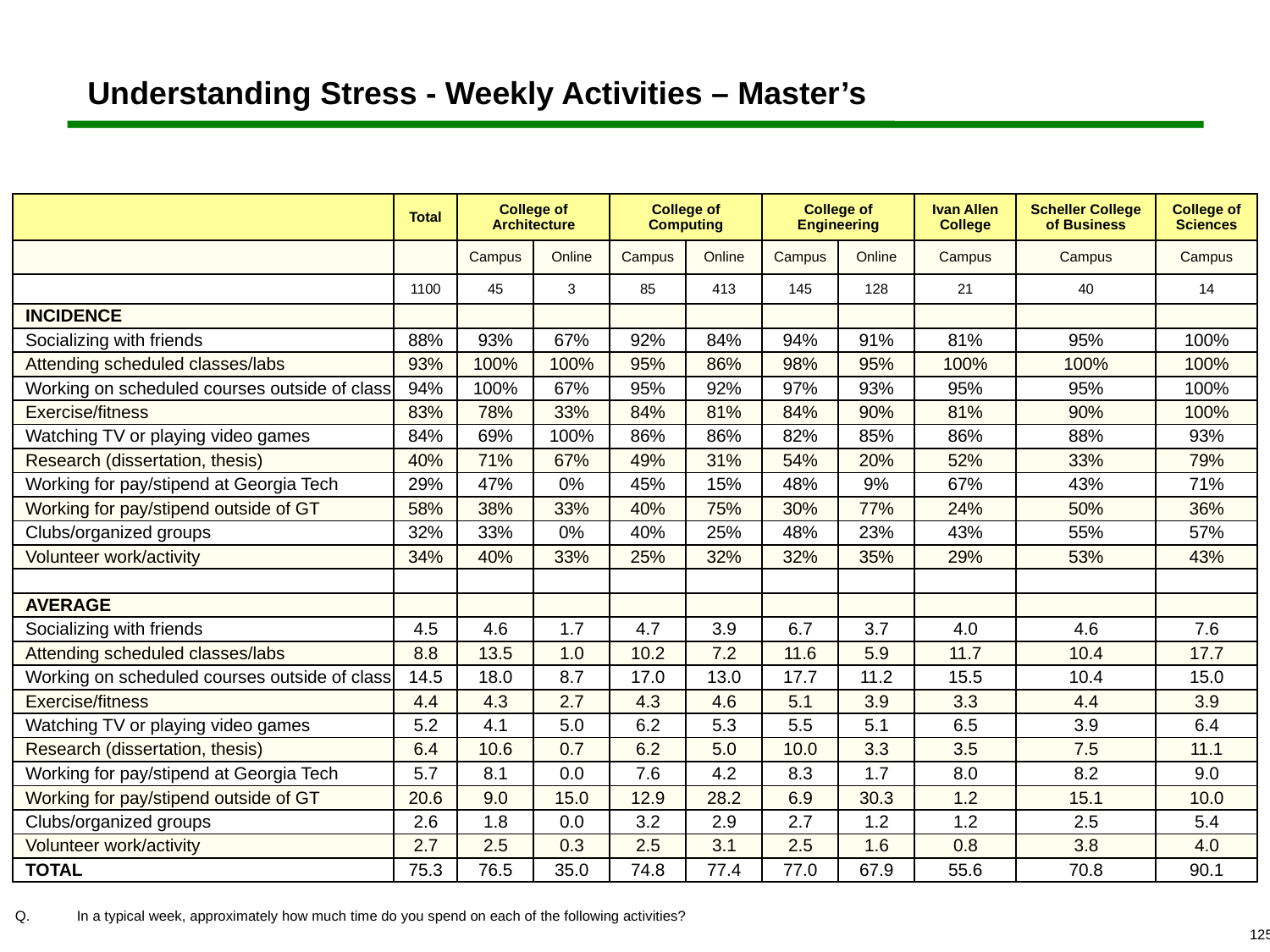

# Understanding Stress - Weekly Activities – Master’s
|  | Total | College of Architecture |  | College of Computing |  | College of Engineering |  | Ivan Allen College | Scheller College of Business | College of Sciences |
| --- | --- | --- | --- | --- | --- | --- | --- | --- | --- | --- |
|  |  | Campus | Online | Campus | Online | Campus | Online | Campus | Campus | Campus |
|  | 1100 | 45 | 3 | 85 | 413 | 145 | 128 | 21 | 40 | 14 |
| INCIDENCE |  |  |  |  |  |  |  |  |  |  |
| Socializing with friends | 88% | 93% | 67% | 92% | 84% | 94% | 91% | 81% | 95% | 100% |
| Attending scheduled classes/labs | 93% | 100% | 100% | 95% | 86% | 98% | 95% | 100% | 100% | 100% |
| Working on scheduled courses outside of class | 94% | 100% | 67% | 95% | 92% | 97% | 93% | 95% | 95% | 100% |
| Exercise/fitness | 83% | 78% | 33% | 84% | 81% | 84% | 90% | 81% | 90% | 100% |
| Watching TV or playing video games | 84% | 69% | 100% | 86% | 86% | 82% | 85% | 86% | 88% | 93% |
| Research (dissertation, thesis) | 40% | 71% | 67% | 49% | 31% | 54% | 20% | 52% | 33% | 79% |
| Working for pay/stipend at Georgia Tech | 29% | 47% | 0% | 45% | 15% | 48% | 9% | 67% | 43% | 71% |
| Working for pay/stipend outside of GT | 58% | 38% | 33% | 40% | 75% | 30% | 77% | 24% | 50% | 36% |
| Clubs/organized groups | 32% | 33% | 0% | 40% | 25% | 48% | 23% | 43% | 55% | 57% |
| Volunteer work/activity | 34% | 40% | 33% | 25% | 32% | 32% | 35% | 29% | 53% | 43% |
|  |  |  |  |  |  |  |  |  |  |  |
| AVERAGE |  |  |  |  |  |  |  |  |  |  |
| Socializing with friends | 4.5 | 4.6 | 1.7 | 4.7 | 3.9 | 6.7 | 3.7 | 4.0 | 4.6 | 7.6 |
| Attending scheduled classes/labs | 8.8 | 13.5 | 1.0 | 10.2 | 7.2 | 11.6 | 5.9 | 11.7 | 10.4 | 17.7 |
| Working on scheduled courses outside of class | 14.5 | 18.0 | 8.7 | 17.0 | 13.0 | 17.7 | 11.2 | 15.5 | 10.4 | 15.0 |
| Exercise/fitness | 4.4 | 4.3 | 2.7 | 4.3 | 4.6 | 5.1 | 3.9 | 3.3 | 4.4 | 3.9 |
| Watching TV or playing video games | 5.2 | 4.1 | 5.0 | 6.2 | 5.3 | 5.5 | 5.1 | 6.5 | 3.9 | 6.4 |
| Research (dissertation, thesis) | 6.4 | 10.6 | 0.7 | 6.2 | 5.0 | 10.0 | 3.3 | 3.5 | 7.5 | 11.1 |
| Working for pay/stipend at Georgia Tech | 5.7 | 8.1 | 0.0 | 7.6 | 4.2 | 8.3 | 1.7 | 8.0 | 8.2 | 9.0 |
| Working for pay/stipend outside of GT | 20.6 | 9.0 | 15.0 | 12.9 | 28.2 | 6.9 | 30.3 | 1.2 | 15.1 | 10.0 |
| Clubs/organized groups | 2.6 | 1.8 | 0.0 | 3.2 | 2.9 | 2.7 | 1.2 | 1.2 | 2.5 | 5.4 |
| Volunteer work/activity | 2.7 | 2.5 | 0.3 | 2.5 | 3.1 | 2.5 | 1.6 | 0.8 | 3.8 | 4.0 |
| TOTAL | 75.3 | 76.5 | 35.0 | 74.8 | 77.4 | 77.0 | 67.9 | 55.6 | 70.8 | 90.1 |
 	In a typical week, approximately how much time do you spend on each of the following activities?